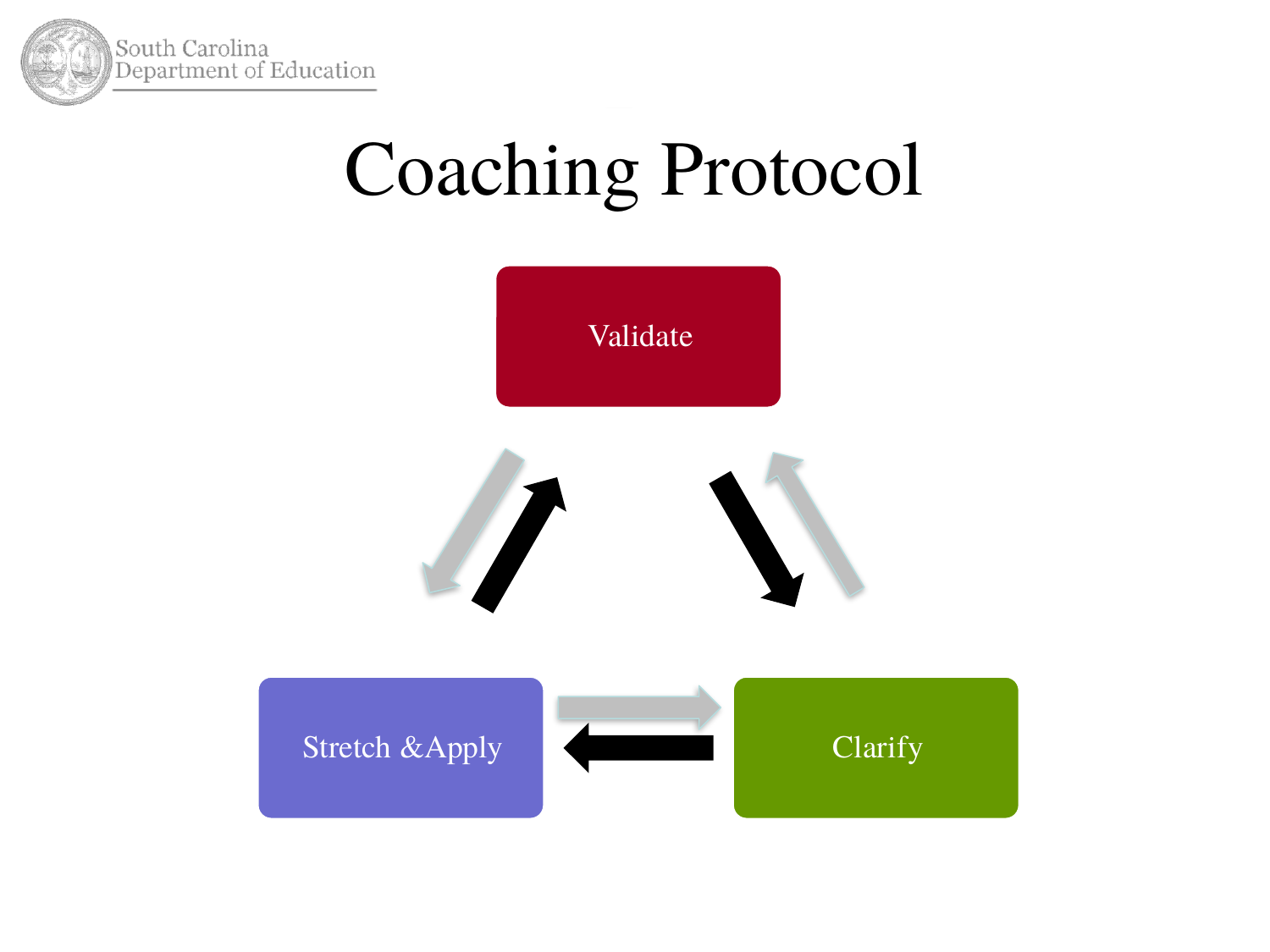

# Coaching Protocol
Validate

Clarify

Stretch &Apply